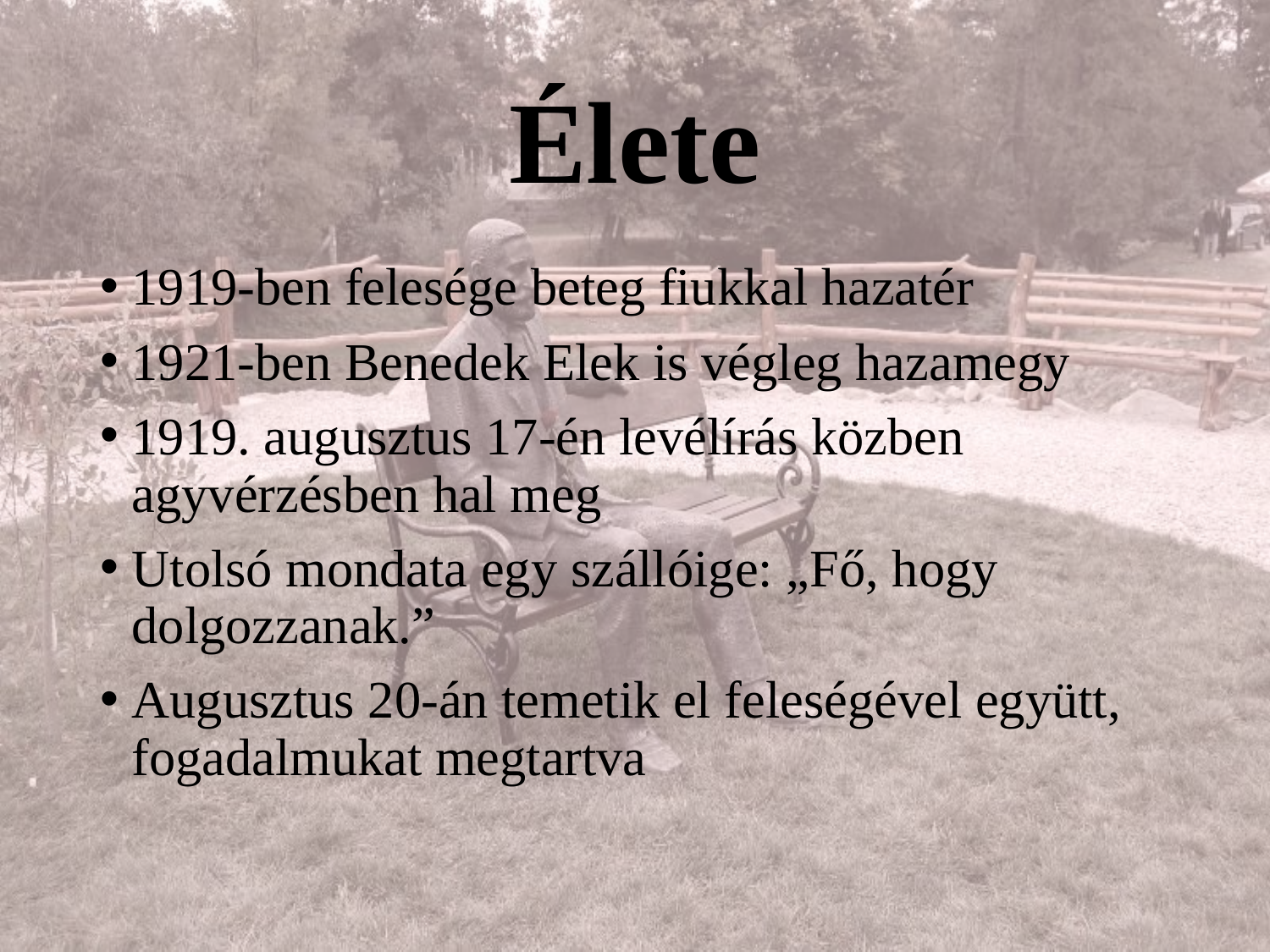

# Élete
1919-ben felesége beteg fiukkal hazatér
1921-ben Benedek Elek is végleg hazamegy
1919. augusztus 17-én levélírás közben agyvérzésben hal meg
Utolsó mondata egy szállóige: „Fő, hogy dolgozzanak.”
Augusztus 20-án temetik el feleségével együtt, fogadalmukat megtartva